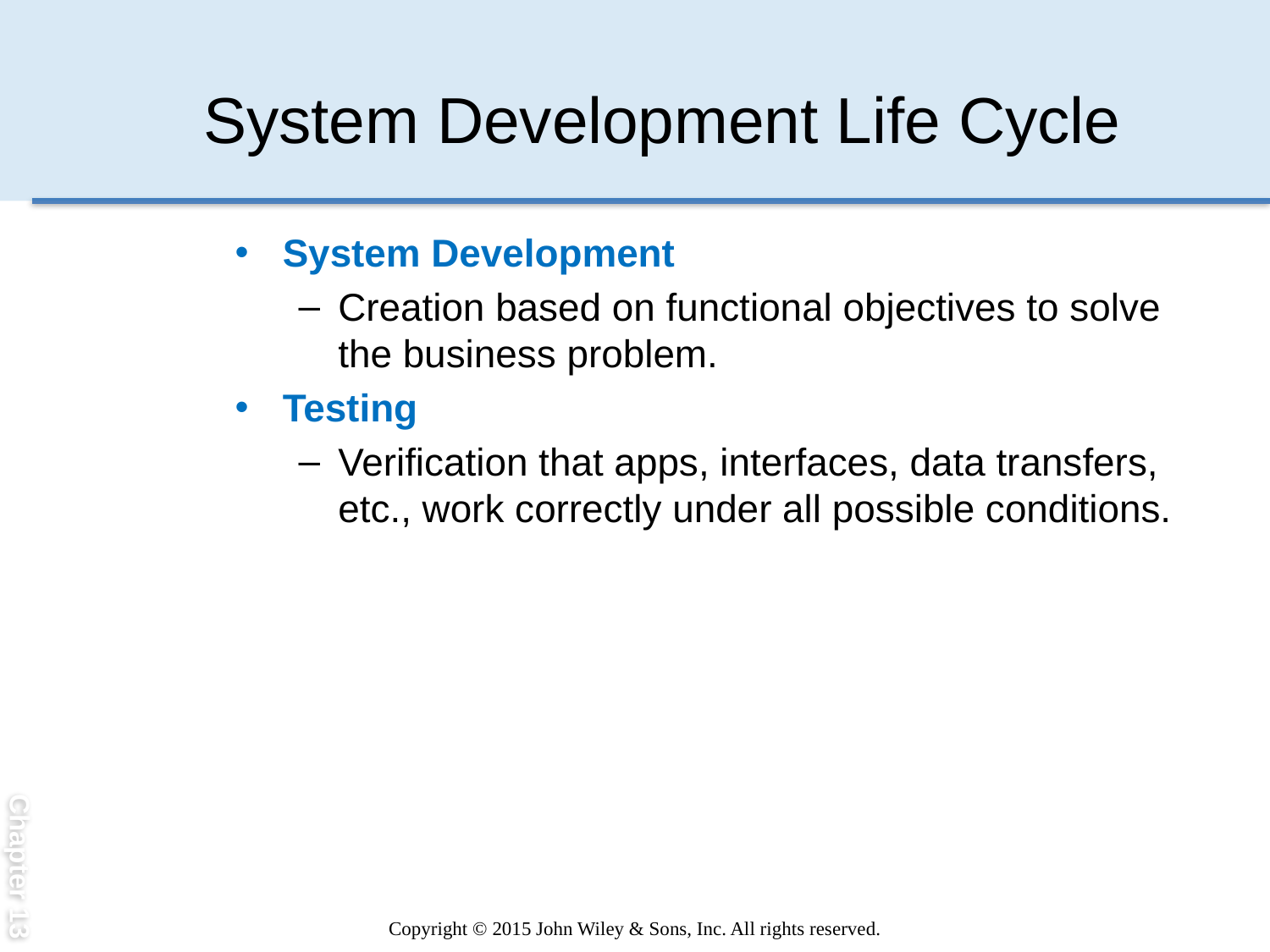

Chapter 13
# System Development Life Cycle
System Development
Creation based on functional objectives to solve the business problem.
Testing
Verification that apps, interfaces, data transfers, etc., work correctly under all possible conditions.